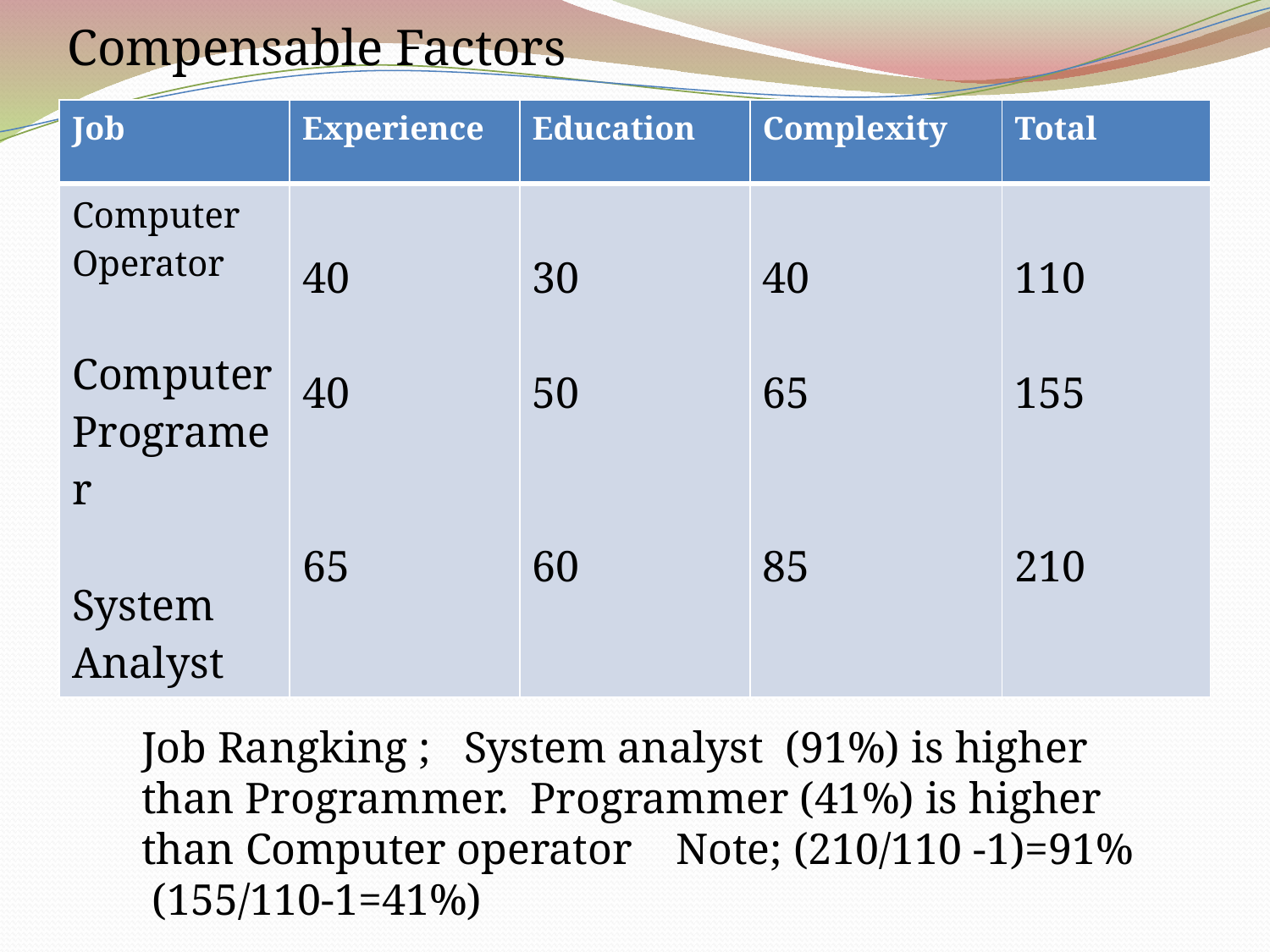

Compensable Factors
| Job | Experience | Education | Complexity | Total |
| --- | --- | --- | --- | --- |
| Computer Operator Computer Programer System Analyst | 40 40 65 | 30 50 60 | 40 65 85 | 110 155 210 |
Job Rangking ;   System analyst  (91%) is higher than Programmer.  Programmer (41%) is higher than Computer operator    Note; (210/110 -1)=91%  (155/110-1=41%)